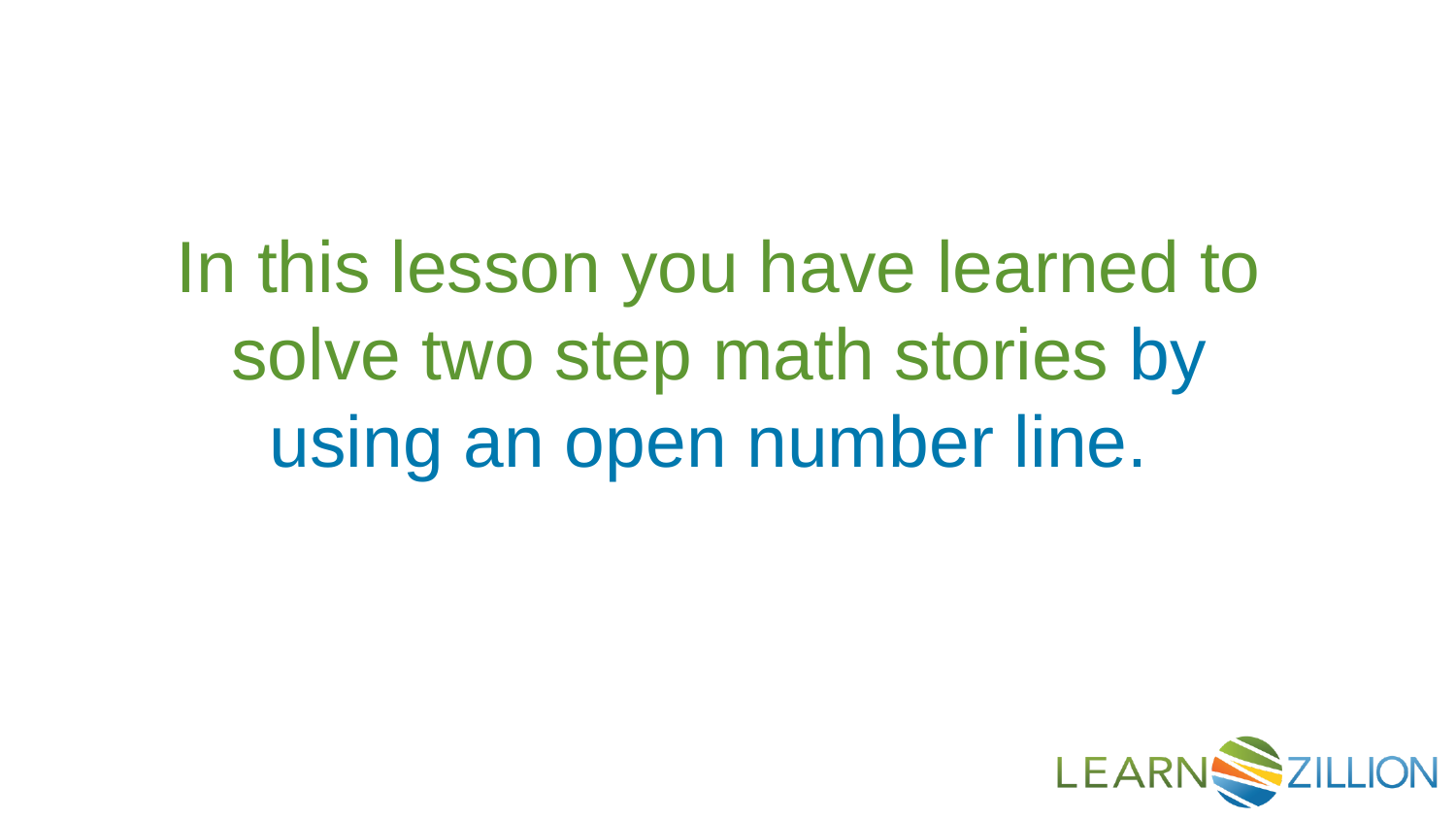

In this lesson you have learned to solve two step math stories by using an open number line.